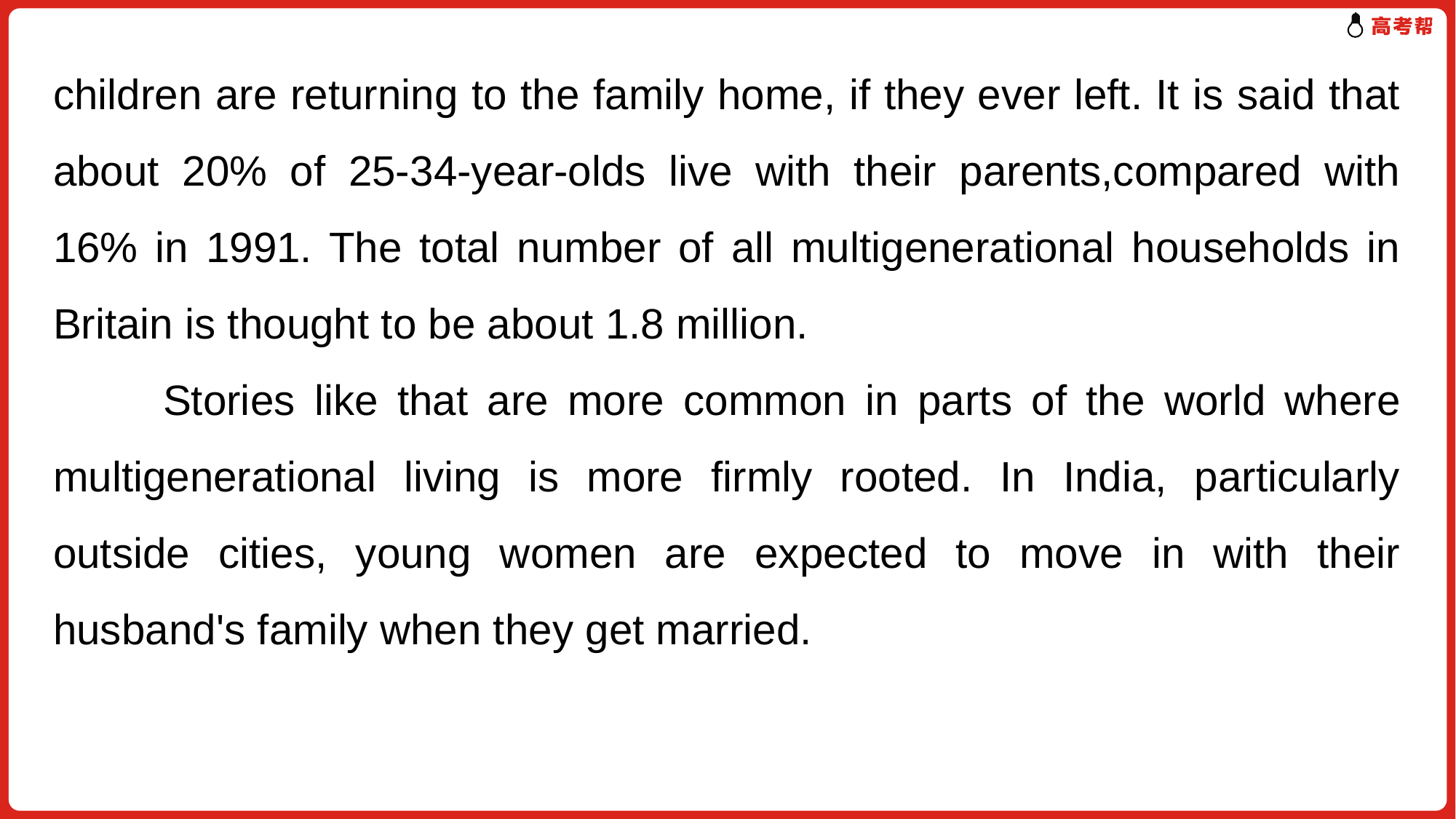

children are returning to the family home, if they ever left. It is said that about 20% of 25-34-year-olds live with their parents,compared with 16% in 1991. The total number of all multigenerational households in Britain is thought to be about 1.8 million.
　　Stories like that are more common in parts of the world where multigenerational living is more firmly rooted. In India, particularly outside cities, young women are expected to move in with their husband's family when they get married.